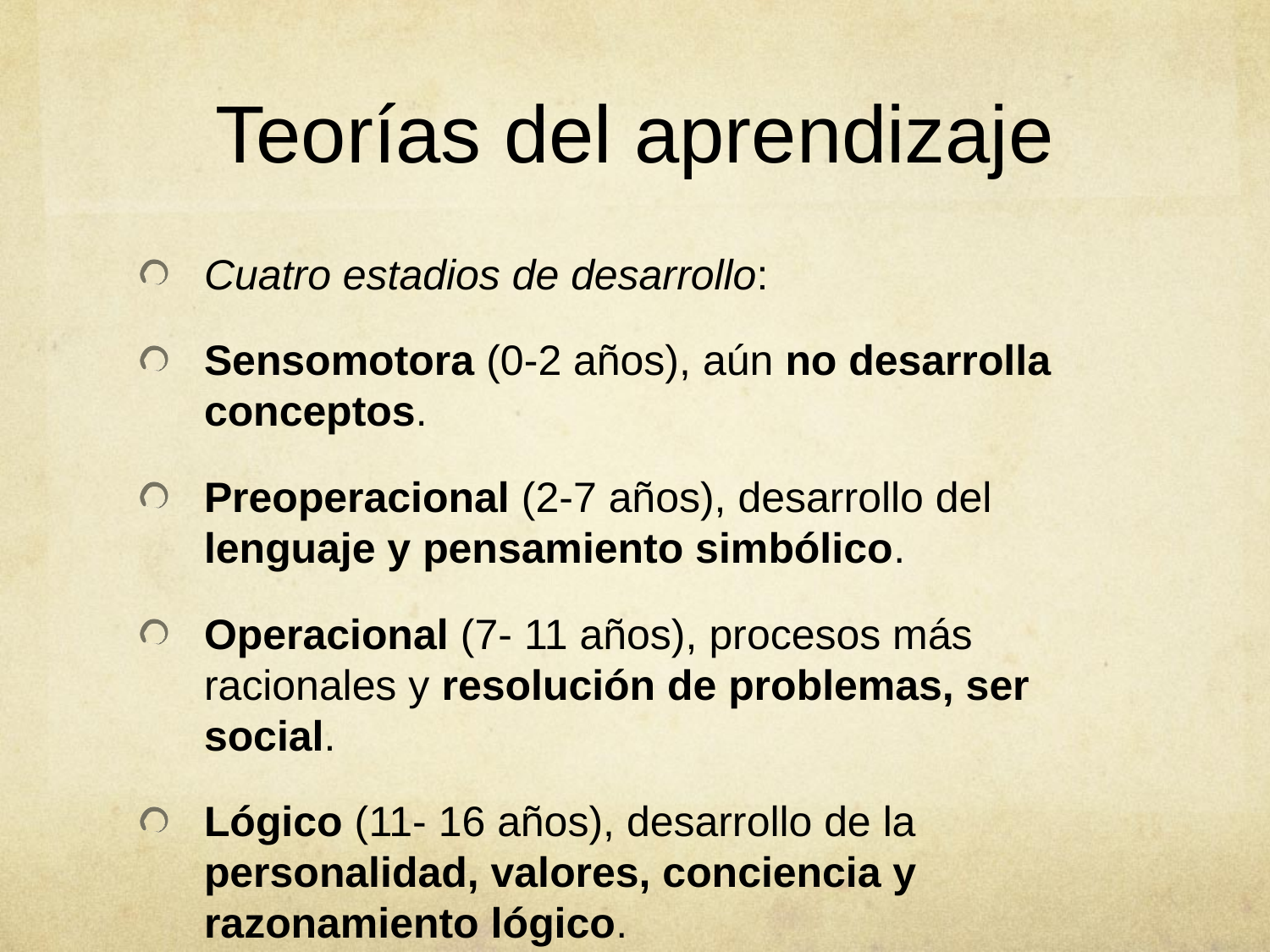

# Teorías del aprendizaje
Cuatro estadios de desarrollo:
Sensomotora (0-2 años), aún no desarrolla conceptos.
Preoperacional (2-7 años), desarrollo del lenguaje y pensamiento simbólico.
Operacional (7- 11 años), procesos más racionales y resolución de problemas, ser social.
Lógico (11- 16 años), desarrollo de la personalidad, valores, conciencia y razonamiento lógico.